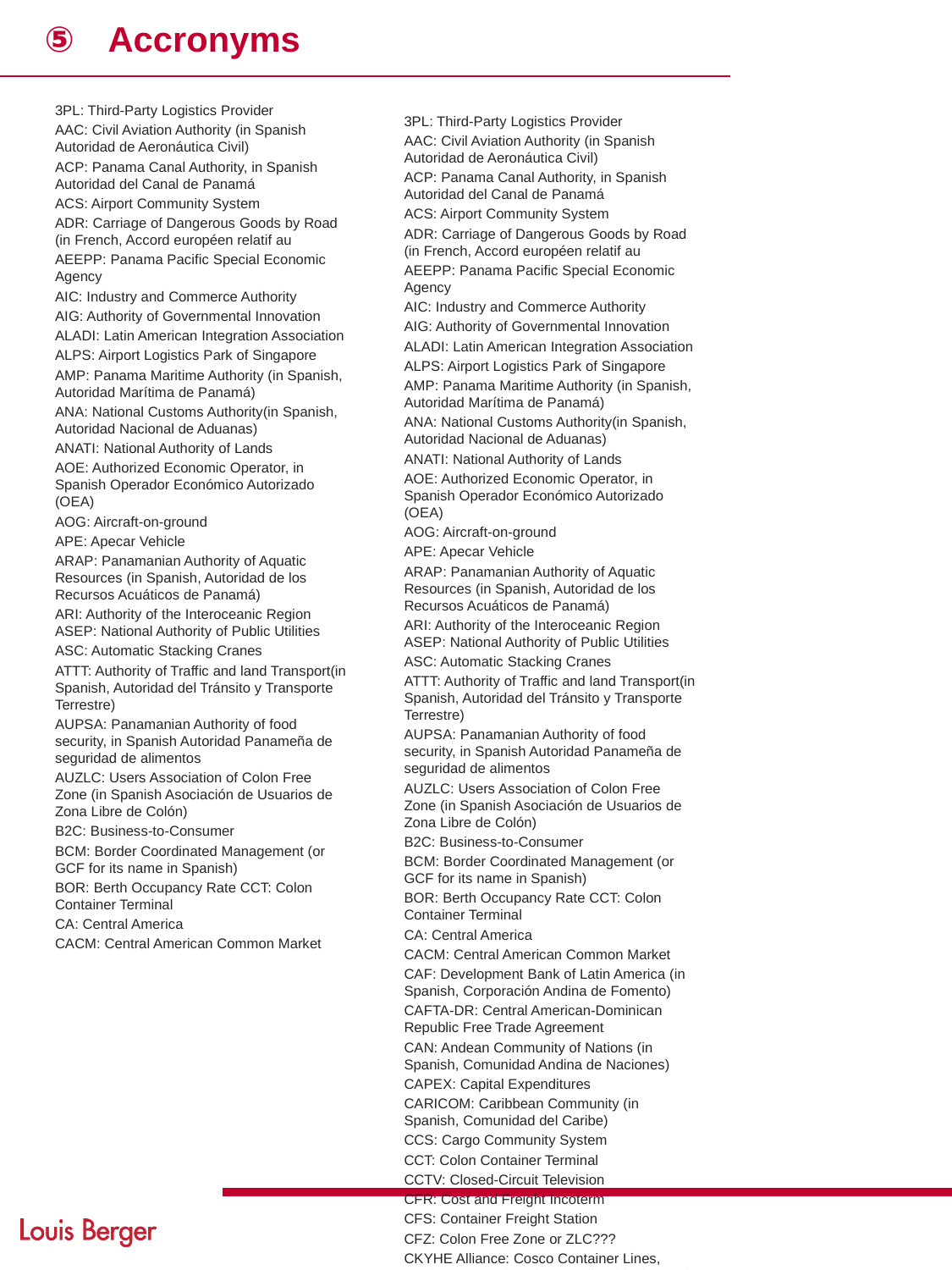

Accronyms
3PL: Third-Party Logistics Provider
AAC: Civil Aviation Authority (in Spanish Autoridad de Aeronáutica Civil)
ACP: Panama Canal Authority, in Spanish Autoridad del Canal de Panamá
ACS: Airport Community System
ADR: Carriage of Dangerous Goods by Road (in French, Accord européen relatif au
AEEPP: Panama Pacific Special Economic Agency
AIC: Industry and Commerce Authority
AIG: Authority of Governmental Innovation
ALADI: Latin American Integration Association
ALPS: Airport Logistics Park of Singapore
AMP: Panama Maritime Authority (in Spanish, Autoridad Marítima de Panamá)
ANA: National Customs Authority (in Spanish, Autoridad Nacional de Aduanas)
ANATI: National Authority of Lands
AOE: Authorized Economic Operator, in Spanish Operador Económico Autorizado (OEA)
AOG: Aircraft-on-ground
APE: Apecar Vehicle
ARAP: Panamanian Authority of Aquatic Resources (in Spanish, Autoridad de los Recursos Acuáticos de Panamá)
ARI: Authority of the Interoceanic Region ASEP: National Authority of Public Utilities
ASC: Automatic Stacking Cranes
ATTT: Authority of Traffic and land Transport (in Spanish, Autoridad del Tránsito y Transporte Terrestre)
AUPSA: Panamanian Authority of food security, in Spanish Autoridad Panameña de seguridad de alimentos
AUZLC: Users Association of Colon Free Zone (in Spanish Asociación de Usuarios de Zona Libre de Colón)
B2C: Business-to-Consumer
BCM: Border Coordinated Management (or GCF for its name in Spanish)
BOR: Berth Occupancy Rate CCT: Colon Container Terminal
CA: Central America
CACM: Central American Common Market

3PL: Third-Party Logistics Provider
AAC: Civil Aviation Authority (in Spanish Autoridad de Aeronáutica Civil)
ACP: Panama Canal Authority, in Spanish Autoridad del Canal de Panamá
ACS: Airport Community System
ADR: Carriage of Dangerous Goods by Road (in French, Accord européen relatif au
AEEPP: Panama Pacific Special Economic Agency
AIC: Industry and Commerce Authority
AIG: Authority of Governmental Innovation
ALADI: Latin American Integration Association
ALPS: Airport Logistics Park of Singapore
AMP: Panama Maritime Authority (in Spanish, Autoridad Marítima de Panamá)
ANA: National Customs Authority (in Spanish, Autoridad Nacional de Aduanas)
ANATI: National Authority of Lands
AOE: Authorized Economic Operator, in Spanish Operador Económico Autorizado (OEA)
AOG: Aircraft-on-ground
APE: Apecar Vehicle
ARAP: Panamanian Authority of Aquatic Resources (in Spanish, Autoridad de los Recursos Acuáticos de Panamá)
ARI: Authority of the Interoceanic Region ASEP: National Authority of Public Utilities
ASC: Automatic Stacking Cranes
ATTT: Authority of Traffic and land Transport (in Spanish, Autoridad del Tránsito y Transporte Terrestre)
AUPSA: Panamanian Authority of food security, in Spanish Autoridad Panameña de seguridad de alimentos
AUZLC: Users Association of Colon Free Zone (in Spanish Asociación de Usuarios de Zona Libre de Colón)
B2C: Business-to-Consumer
BCM: Border Coordinated Management (or GCF for its name in Spanish)
BOR: Berth Occupancy Rate CCT: Colon Container Terminal
CA: Central America
CACM: Central American Common Market
CAF: Development Bank of Latin America (in Spanish, Corporación Andina de Fomento)
CAFTA-DR: Central American-Dominican Republic Free Trade Agreement
CAN: Andean Community of Nations (in Spanish, Comunidad Andina de Naciones)
CAPEX: Capital Expenditures
CARICOM: Caribbean Community (in Spanish, Comunidad del Caribe)
CCS: Cargo Community System
CCT: Colon Container Terminal
CCTV: Closed-Circuit Television
CFR: Cost and Freight Incoterm
CFS: Container Freight Station
CFZ: Colon Free Zone or ZLC???
CKYHE Alliance: Cosco Container Lines, “K”Line, Yang Ming Line, Hanjin Shipping and Evergreen Line
COEL: Logistics Entrepreneurial Council
COMIECO: Council of Ministers of Central American Economic Integration
COSIPLAN: South American Council of Infrastructure and Planning, in Spanish Consejo Suramericano de Infraestructura y Planeamiento
COTEL: Panama Post and Telegraphs
CPSUAB: Universal System Tonnage of the Panama Canal (in Spanish, Sistema Universal de Arqueo de Buques del Canal de Panamá)
CSF: Critical Success Factors
CTB: Cristobal Port Terminal
CTMS: Container Terminal Manage System
DEPSA: Desarrollo Posicional, S.A.
DMCE: Electronic Commercial Movements Declaration, in Spanish Declaración de Movimientos Comerciales Electrónico
DMS: Distribution Management Solution
DPA: Dubai Port Authority
DWC: Dubai World Central-Al Maktoum International
DXB: Dubai International Airport
ea: estimated average
EDI: Electronic Data Interchange
EFTA: European Free Trade Association
EIA: Environmental Impact Assessment
EMP: Environmental Management Program (or PAMA in Panama)
ENA: National Highway Enterprise ETESA: Panamanian Electric Transmission Enterprise
EOR: Enhanced Oil Recovery
EPA: Empresas de Perfeccionamiento Activo
ETA: Estimated Time of Arrival
EU: European Union
EXW: Ex works Incoterm
FAO: Food and Agriculture Organization of the United Nations
FAUCA: Central American Single Customs Form, in Spanish Formulario Aduanero Único Centroamericano
FCA: Free Carrier Incoterm
FDI: Foreign Direct Investment
FLC: Full-Load container
FOB: Free on Board
FONATUR: National Tourism Promotion Fund
FONPLATA: Financial fund for the development of the River Plate Basin (in Spanish, Fondo financiero para el desarrollo de la Cuenca del Plata)
FONTUR: National Fund of Urban Transport (Venezuela)
ft: foot
FTA: Free Trade Agreement
FTZ: Free Trade Zone
FZCo: Free Zone Company
FZE: Free Zone Establishment
GAC: General Administration of Customs
Gatech.pa: Logistic portal of Panama, developed by Georgia Tech Panama.
GDL: Guadalajara
GDP: Gross Domestic Product
GEH statistics: Geoffrey E. Havers’ formula
GIS: Geographical Information System
GLH: Global Logistics Hub
GM: General Motors
GMO: Genetically Modified Organism
GPS: Global Positioning System
HACCP: Hazard Analysis and Critical Control Points
Has: Hectares
HKIA: Honk Kong International Airport
hr: hour
HR: Human Resources
IADB, IDB: Inter-American Development Bank
IAP: Immediate Action Plan
ICT, IT: Information Communication Technology
IDAAN: National Institute of Aqueducts and Sewage
IFARHU: Institute for the training and use of Human Resources
IHS:
IIRSA: Initiative for the Integration of Regional Infrastructure in South America (in Spanish,
ILO: International Labour Organization
INADEH: National Institute of Training and Professional Education
ISO: International Standardization Organization
ITBMS: Taxes on the Transfer of Movable Property and the Provision of Services, in Spanish Impuesto a las Transferencias de Bienes Corporales Muebles y la Prestación de Servicios
ITC: International Trade Center
ITT: Inter-terminal transshipment or maritime transshipment.
JAFZ: Jebel Ali Free Zone
Kg: Kilogram
Km: kilometer
Km/h: Kilometers per hour
KPI: Key performance indicators
LAC: Latin America and Caribbean
LAX: Los Angeles International Airport
LCL: Less Container Load
LNG: Liquefied Natural Gas
LOA: length overall
m2: square meter
m: meter
M: Million
MCCA: Central America Common Market
MEC: Marine Engineers Corporation (Balboa Shipyard operator)
MEF: Ministry of Economy and Finances (Panama)
MERCOSUR: Southern Common Market (in Spanish, Mercado Común del Sur)
MIAMBIENTE: Ministry of Environment, in Spanish Autoridad Nacional del Ambiente
MICI: Ministry of Commerce and Industry (in Spanish, Ministerio de Comercio e Industrias)
MINCETUR: Ministry of Foreign Trade and Tourism of Peru (in Spanish, Ministerio del Comercio Exterior y del Turismo)
MINSA: Ministry of Health, in Spanish Ministerio de Salud
MIT: Manzanillo International Terminal
MIVIOT: Ministry of Housing and Land Management
MOP: Ministry of Public Works (in Spanish, Ministerio de Obras Públicas)
MSME: Micro, Small and Medium Enterprises
mt: metric ton
MTEU: Million twenty-foot equivalent unit
MUSD: United-States Dollar/Million United State Dollars
NJ: New Jersey
NMS: National Maritime Strategy (Panama)
NVOCC: Non-Vessel-Operating Common Carrier
OBTIS: On-Board Trucker Information System
OD: Origin-Destination
OECD-STAN: Organization for Economic Cooperation and Development - Structural Analysis Database
OECD: Organization for Economic Cooperation and Development
OEM: Original Equipment Manufacturer
OPEC: Organization of the Petroleum Exporters Countries
OPEX: Operations Expenditures
PA: Pacific Alliance
PA: Pennsylvania
PAPF: Philadelphia Auto Processing Facility
PCCP: Panama Colon Container Port
PCRC: Panama Canal Railway Company
PCS: Port Community System
PDP: Productive Development Policies
PES: Philadelphia Energy Solutions
PHA: Port of Houston Authority
PIGOT: General Indicative for Land Environmental Management Plan
PIMUS I y II: Integral Sustainable Urban Mobility Plan stages I and II (in Spanish, Plan Integral de Movilidad Urbana Sustentable) from Metro de Panama
PM-ZIC: Transportation Infrastructure and Cargo Logistics Master Plan for the Interoceanic Zone of the Panama Canal
PNLOG: Freight Logistics National Plan (in Spanish, Plan Nacional de Logísitca de Cargas)
PPC: Panama Port Company
PPP: Public/Private Partnership
PROCOMER: Agency in charge of promoting Costa Rican exportations
PROINVEX: Panamanian Investment and Export Promotion Agency
PRPA: Philadelphia Regional Port Authority
PSA: Port of Singapore S.A.
PTY: IATA code for Tocumen airport located in Panama City
PVMI: Production Vendor Managed Inventory
PYMES: Micro, Small and Medium Entreprises (in Spanish Pequeñas y Medianas Empresas) or MSME
RIPPA: Reciprocal Investment Protection Agreements
RMB: Renminbi (Chinese currency)
RMG: Rail Mounted Gantry
RMG: Ready-made garment
RO-RO: Roll on – Roll off
RTG: Rubber tired gantry crane
SA: South America
SCIP: Shanghai Chemical Industry Park
SCM: Supply Chain Management
SENACYT: National Secretariat of Science and Technology
SHFTZ: Shanghai Free Trade Zone
SHIAC: Shanghai International Arbitration Center
SIA: Interinstitutional System of the Environment
SIGA: Custom management Integrated System, in Spanish Sistema Integrado de Gestión aduanera
SIPG: Shanghai International Port Group
SLPA: Local Public Development Companies
SNIP: National Public Investment System (Peru)
SPL: Service Parts Logistics
Sq/s.m./m2: Square meter
SSA: Stevedoring Services of America
SSC: Smart Sway Controller
STRI: Smithsonian Tropical Research Institute
STS: Ship-to-Shore Crane
SUV: Sport Utility Vehicle
SWOT: Strength, Weakness, Opportunity and Threat
TACA: Spanish acronym for Transporte Aéreo de Carga del Caribe
TEU/MTEU: Twenty Foot Equivalent Unit / Million TEU
TIM: International Transit of Goods System, in Spanish Tránsito Internacional de Mercancías
TISA: Trade in Services Agreement
ToR: Terms of Reference
TPP: Transpacific Partnership
TTIP: Transatlantic Trade and Investment Partnership
UABR: Administrative Unit of Reverted Areas (in Spanish, Unidad Administrativa de Bienes Revertidos)
UAE: United Arab Emirates
UK: United Kingdom
UMIP: International Maritime University of Panama
UN-COMTRADE: United Nations International Trade Statistics Database
UNASUR: Union of South American Nations, in Spanish Unión de Naciones Sudamericanas
UNCTAD: United Nations Conference on Trade and Development
UNIDO: United Nations Industrial Development Organization
UPS: United Parcel Services
US: United States
USA: United States of America
USAID: United States Agency for International Development
USD: United States Dollar
USDA: United States Department of Agriculture
UTP: Technological University of Panama
VALS: Value-Added Logistics Services
VAT: Value Added Tax
VUCE: External Trade Single Window, in Spanish Ventanilla Única de Comercio Exterior
WBS: Work Breakdown Structure
WFOE: Wholly Foreign-Owned Enterprise yr: year
yr: year
ZAL: Logistics Activity Zone, in Spanish Zona de Actividad Logística
ZEDE: Special Zones of Economic Development, in Spanish Zonas Especiales de Desarrollo Económico de Honduras
ZEEPP: Panama Pacífico Special Economic Zone, in Spanish Zona Económica Especial Panamá Pacifico
ZIC: Interoceanic Zone of the Panama Canal
ZICLTM: Logistics and Transportation Model of the Interoceanic Zone of the Panama Canal
ZIP: Integrated Port Zone
ZLC Users Association
ZLC: Colon Free Trade Zone, in Spanish Zona Libre de Colón